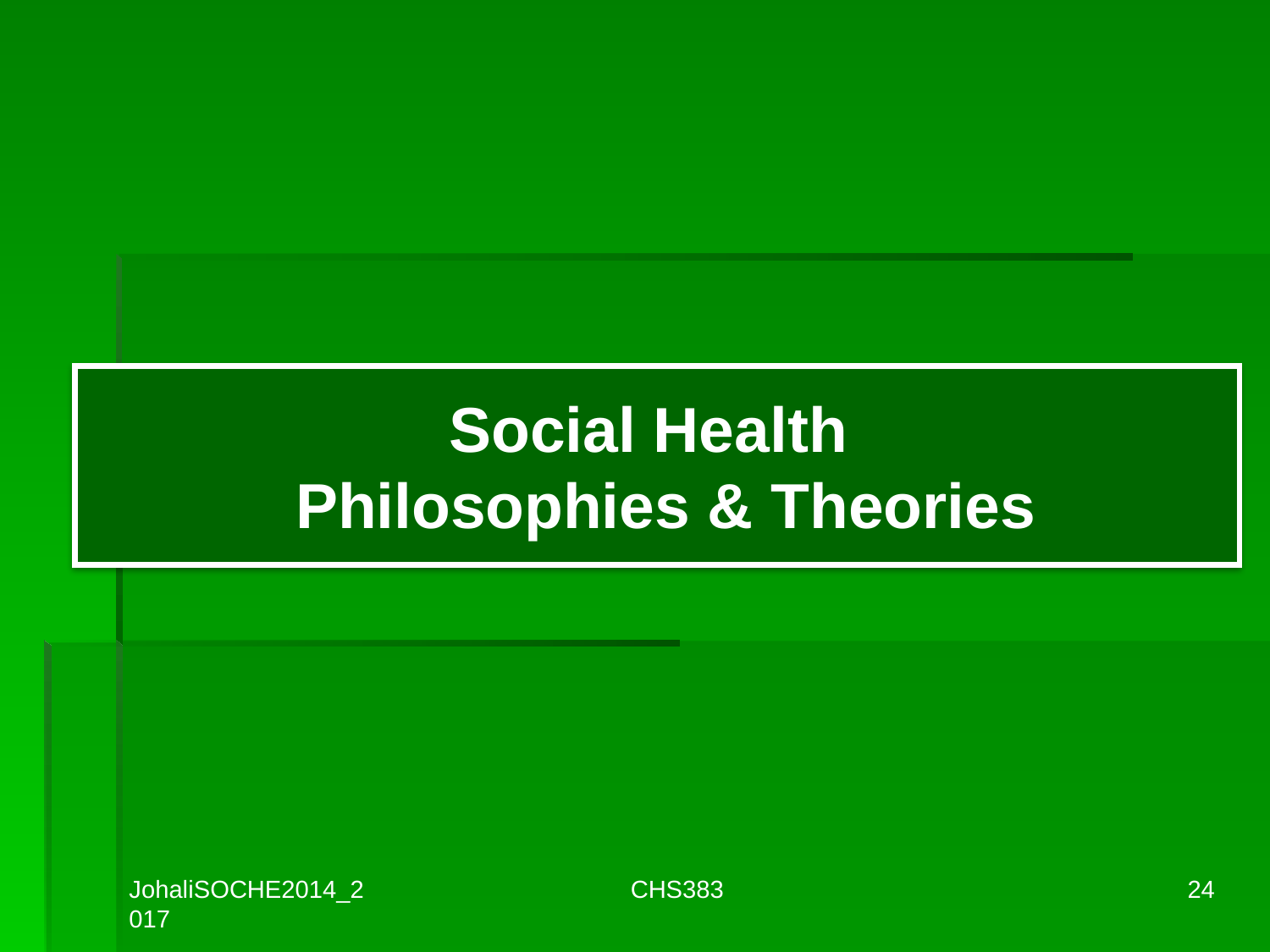

# Social Health Philosophies & Theories
JohaliSOCHE2014_2017
CHS383
24